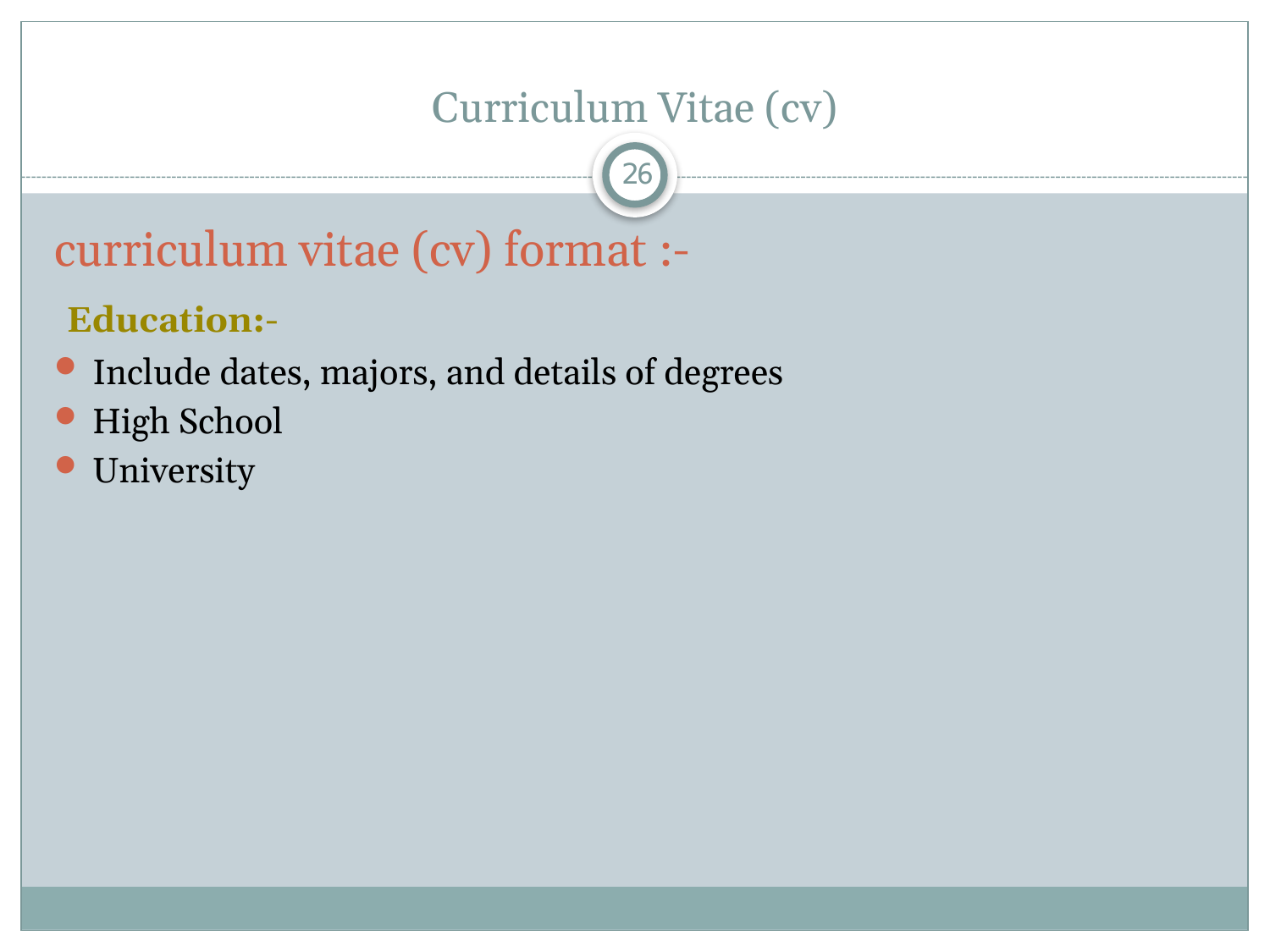

# Curriculum Vitae (cv)
26
curriculum vitae (cv) format :-
 Education:-
Include dates, majors, and details of degrees
High School
University